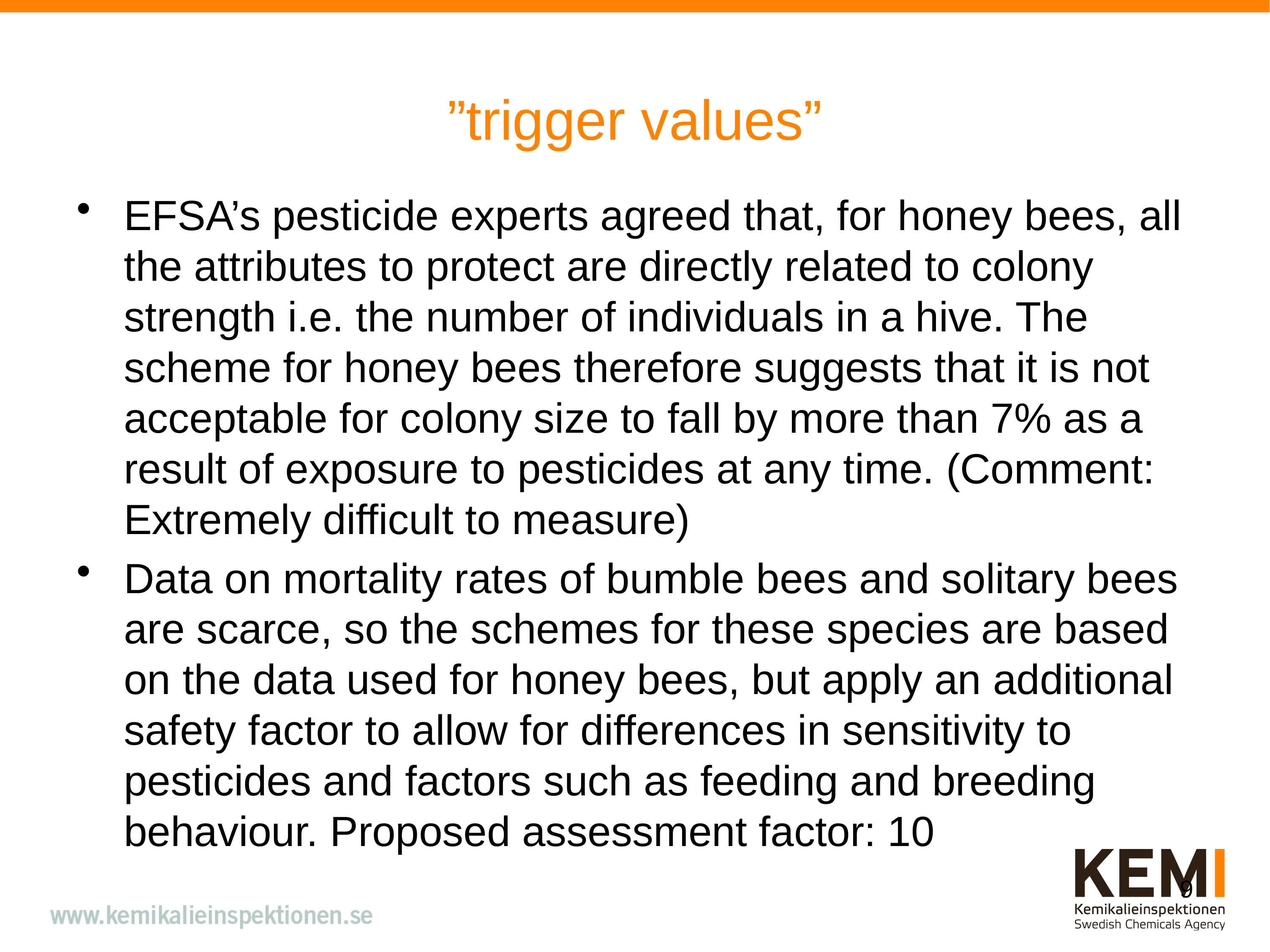

# ”trigger values”
EFSA’s pesticide experts agreed that, for honey bees, all the attributes to protect are directly related to colony strength i.e. the number of individuals in a hive. The scheme for honey bees therefore suggests that it is not acceptable for colony size to fall by more than 7% as a result of exposure to pesticides at any time. (Comment: Extremely difficult to measure)
Data on mortality rates of bumble bees and solitary bees are scarce, so the schemes for these species are based on the data used for honey bees, but apply an additional safety factor to allow for differences in sensitivity to pesticides and factors such as feeding and breeding behaviour. Proposed assessment factor: 10

9